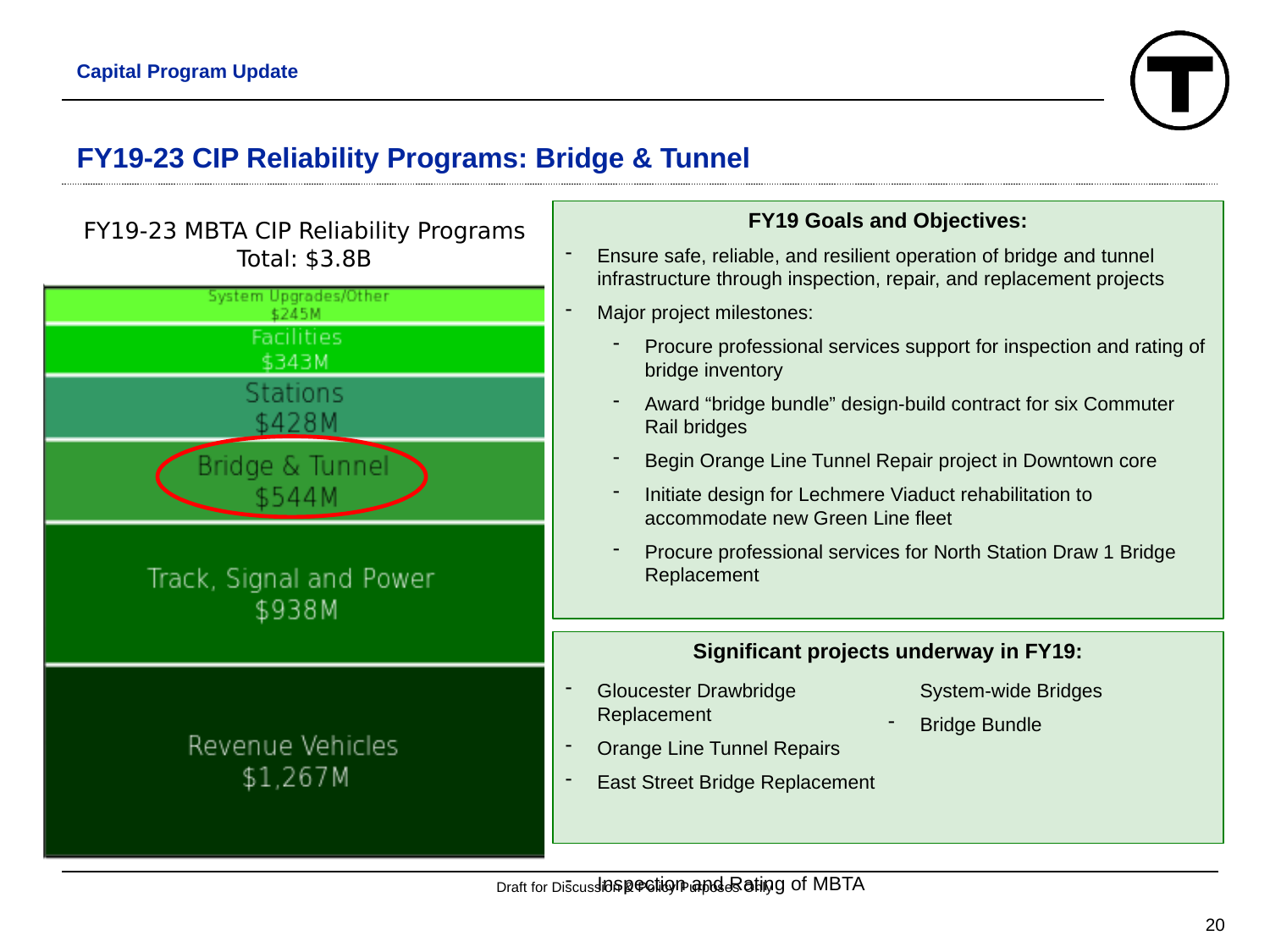

Capital Program Update
# FY19-23 CIP Reliability Programs: Bridge & Tunnel
FY19 Goals and Objectives:
Ensure safe, reliable, and resilient operation of bridge and tunnel infrastructure through inspection, repair, and replacement projects
Major project milestones:
Procure professional services support for inspection and rating of bridge inventory
Award “bridge bundle” design-build contract for six Commuter Rail bridges
Begin Orange Line Tunnel Repair project in Downtown core
Initiate design for Lechmere Viaduct rehabilitation to accommodate new Green Line fleet
Procure professional services for North Station Draw 1 Bridge Replacement
FY19-23 MBTA CIP Reliability Programs Total: $3.8B

Significant projects underway in FY19:

Gloucester Drawbridge Replacement
Orange Line Tunnel Repairs
East Street Bridge Replacement

Inspection and Rating of MBTA System-wide Bridges
Bridge Bundle